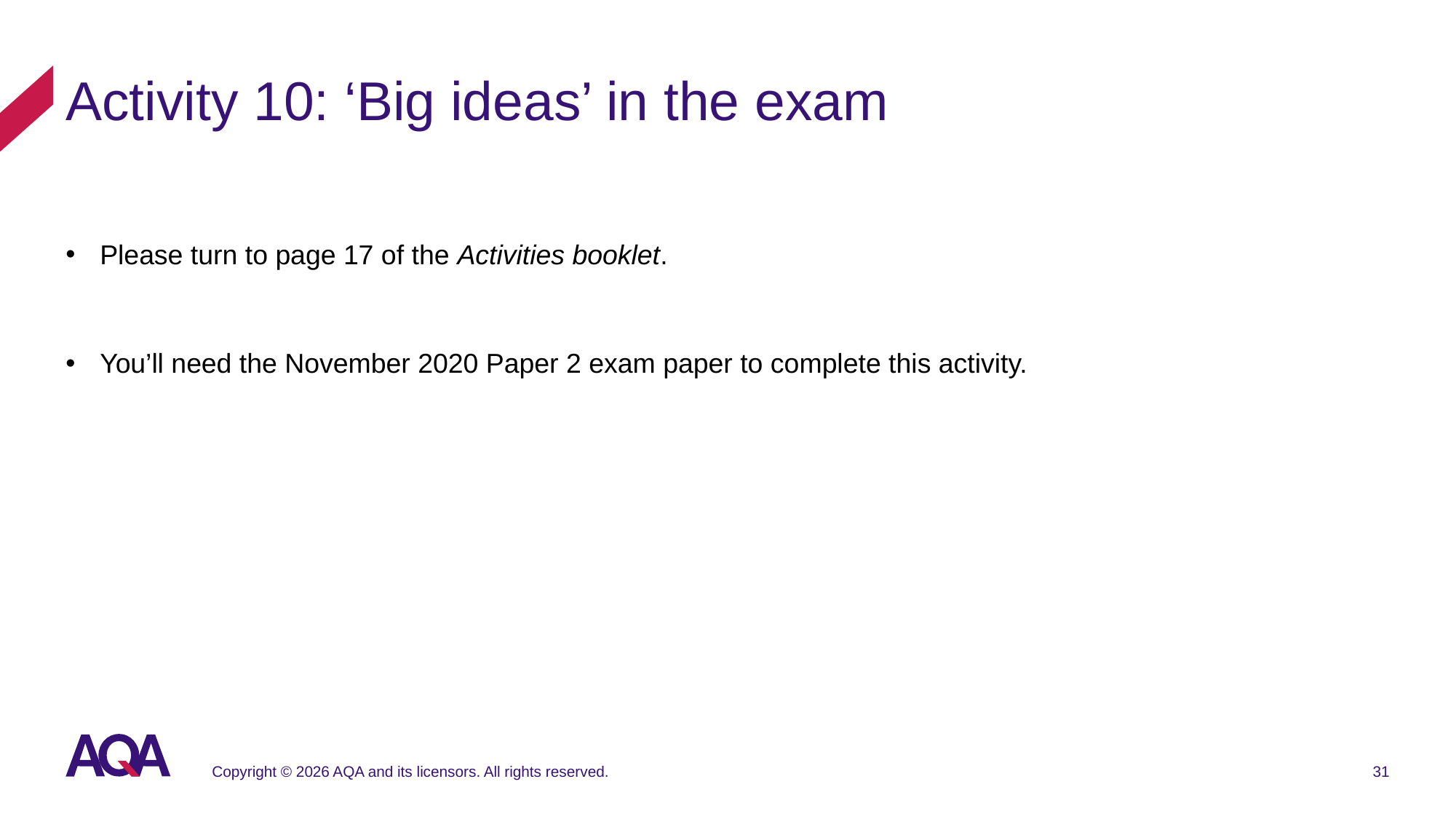

# Activity 10: ‘Big ideas’ in the exam
Please turn to page 17 of the Activities booklet.

You’ll need the November 2020 Paper 2 exam paper to complete this activity.

Copyright © 2026 AQA and its licensors. All rights reserved.
31